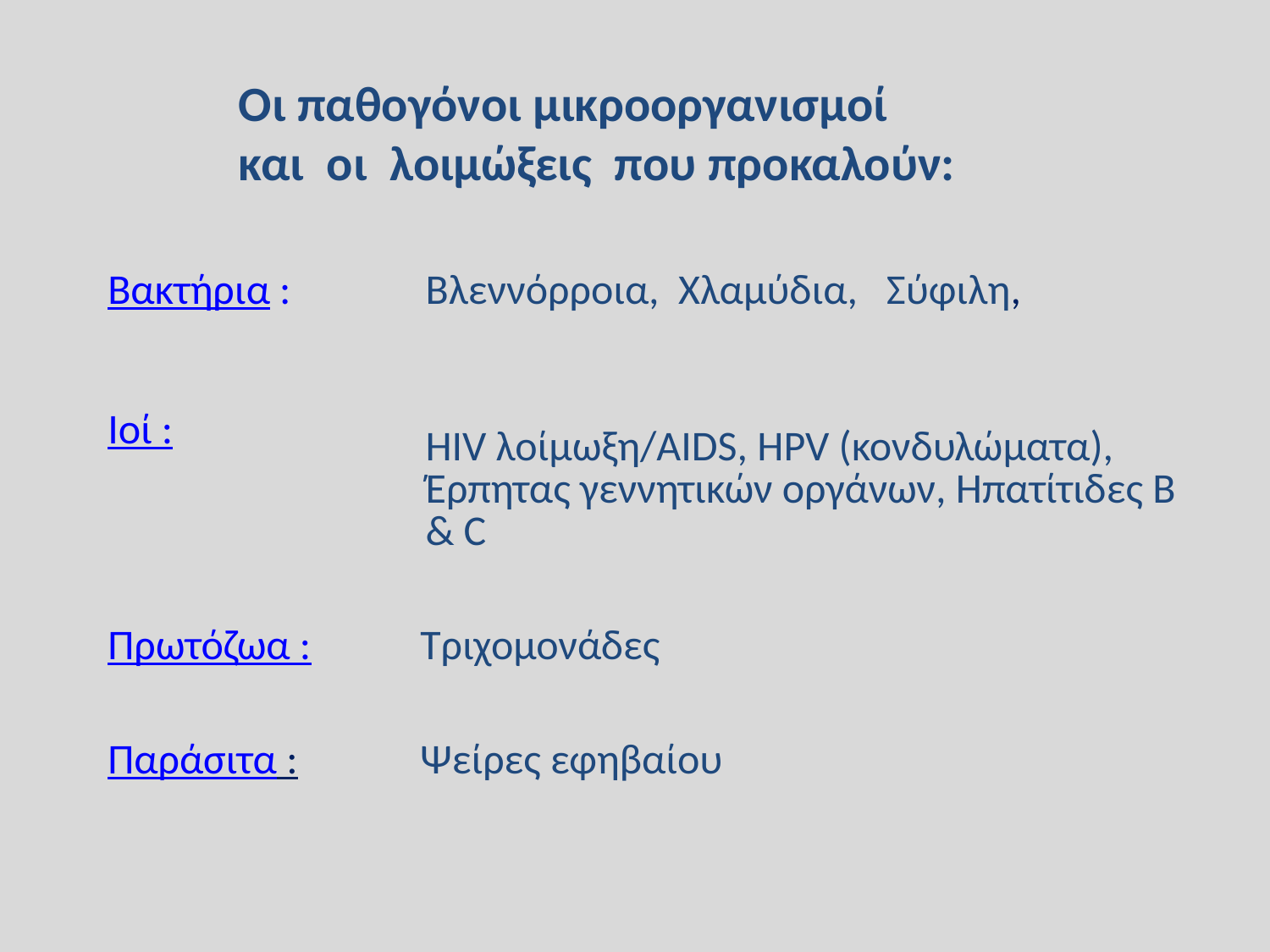

Οι παθογόνοι μικροοργανισμοί
 και  οι  λοιμώξεις  που προκαλούν:
| Βακτήρια : | Βλεννόρροια, Χλαμύδια, Σύφιλη, |
| --- | --- |
| Ιοί : | HIV λοίμωξη/AIDS, HPV (κονδυλώματα), Έρπητας γεννητικών οργάνων, Ηπατίτιδες Β & C |
| Πρωτόζωα : | Τριχομονάδες |
| Παράσιτα : | Ψείρες εφηβαίου |